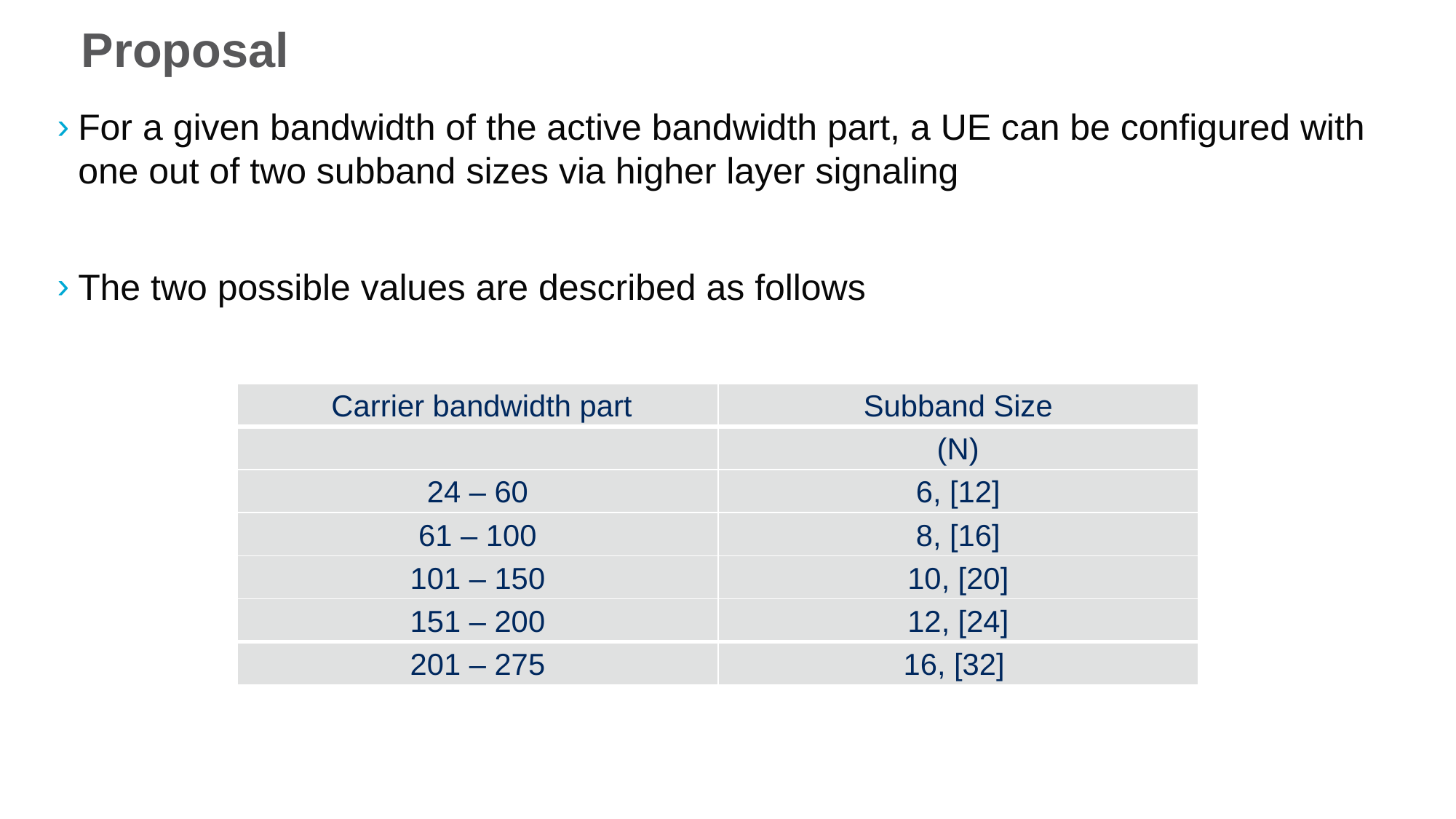

# Proposal
For a given bandwidth of the active bandwidth part, a UE can be configured with one out of two subband sizes via higher layer signaling

The two possible values are described as follows
| Carrier bandwidth part | Subband Size |
| --- | --- |
|  | (N) |
| 24 – 60 | 6, [12] |
| 61 – 100 | 8, [16] |
| 101 – 150 | 10, [20] |
| 151 – 200 | 12, [24] |
| 201 – 275 | 16, [32] |